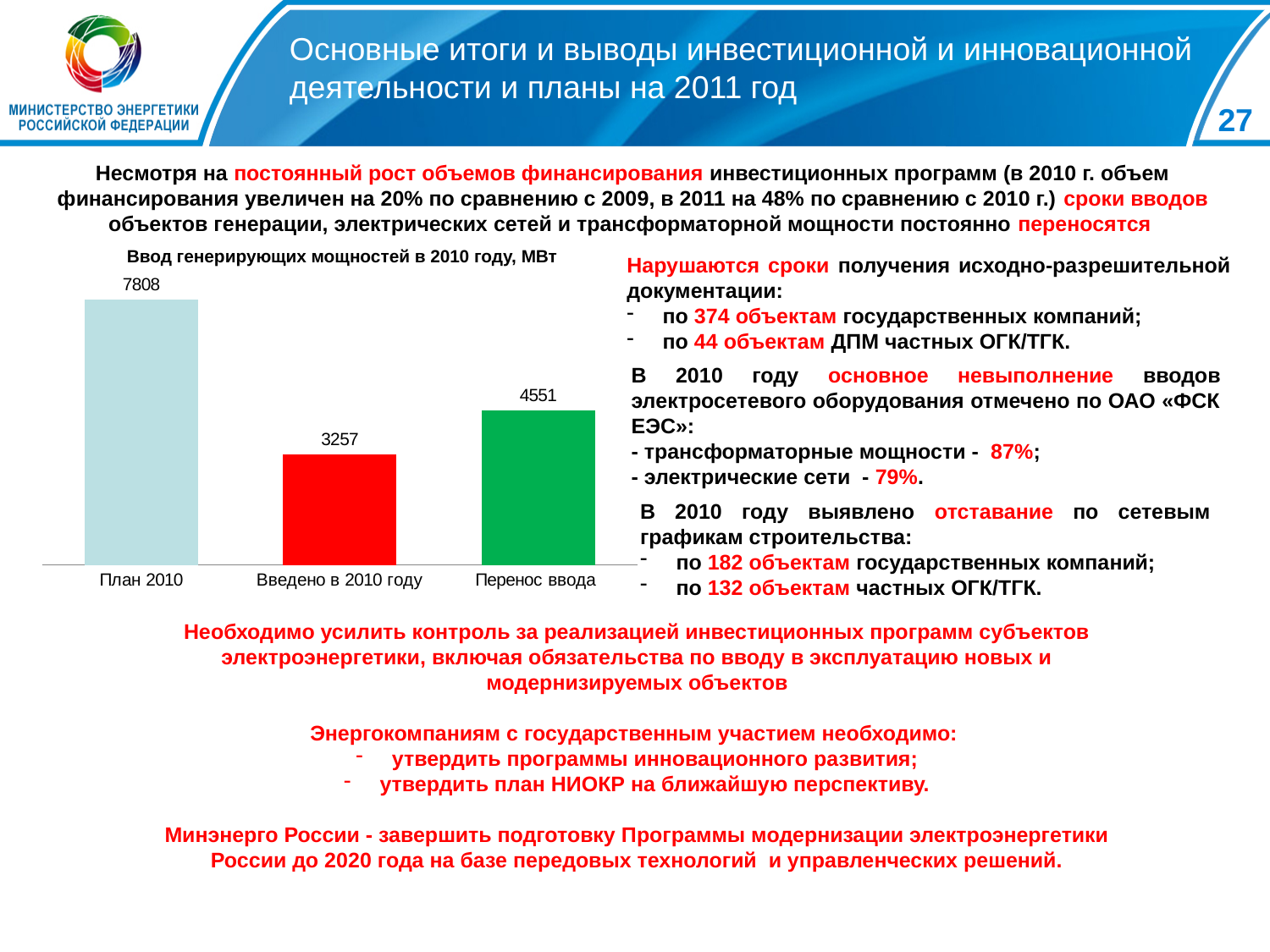

27
# Основные итоги и выводы инвестиционной и инновационной деятельности и планы на 2011 год
Несмотря на постоянный рост объемов финансирования инвестиционных программ (в 2010 г. объем финансирования увеличен на 20% по сравнению с 2009, в 2011 на 48% по сравнению с 2010 г.) сроки вводов объектов генерации, электрических сетей и трансформаторной мощности постоянно переносятся

### Chart

| Category |  |
|---|---|
| План 2010 | 7808.0 |
| Введено в 2010 году | 3257.0 |
| Перенос ввода  | 4551.0 |
Ввод генерирующих мощностей в 2010 году, МВт
Нарушаются сроки получения исходно-разрешительной документации:
 по 374 объектам государственных компаний;
 по 44 объектам ДПМ частных ОГК/ТГК.
В 2010 году основное невыполнение вводов электросетевого оборудования отмечено по ОАО «ФСК ЕЭС»:
- трансформаторные мощности -  87%;
- электрические сети  - 79%.
В 2010 году выявлено отставание по сетевым графикам строительства:
 по 182 объектам государственных компаний;
 по 132 объектам частных ОГК/ТГК.
Необходимо усилить контроль за реализацией инвестиционных программ субъектов электроэнергетики, включая обязательства по вводу в эксплуатацию новых и модернизируемых объектов

Энергокомпаниям с государственным участием необходимо:
 утвердить программы инновационного развития;
 утвердить план НИОКР на ближайшую перспективу.

Минэнерго России - завершить подготовку Программы модернизации электроэнергетики России до 2020 года на базе передовых технологий  и управленческих решений.